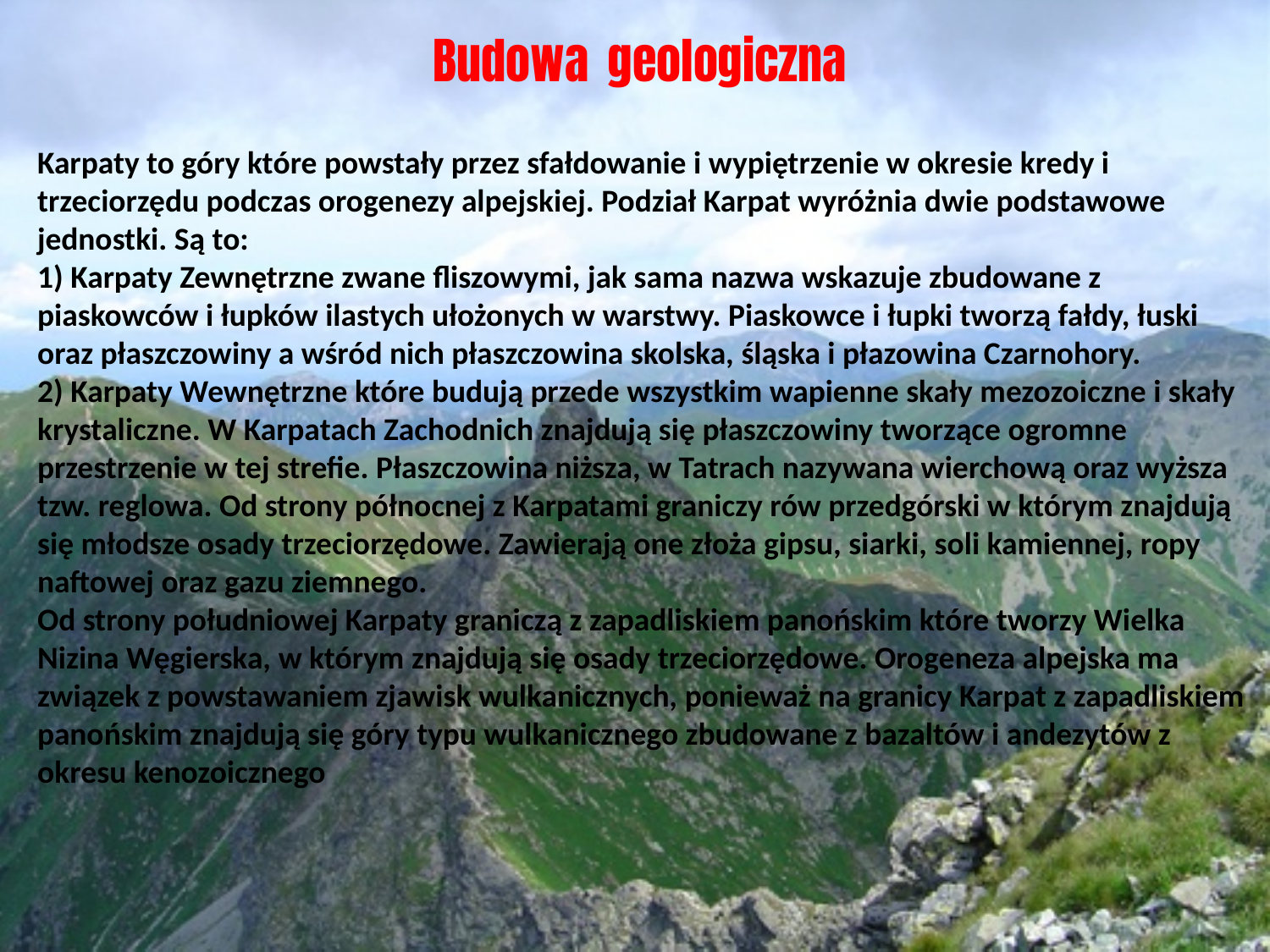

Budowa  geologiczna
Karpaty to góry które powstały przez sfałdowanie i wypiętrzenie w okresie kredy i trzeciorzędu podczas orogenezy alpejskiej. Podział Karpat wyróżnia dwie podstawowe jednostki. Są to:
1) Karpaty Zewnętrzne zwane fliszowymi, jak sama nazwa wskazuje zbudowane z piaskowców i łupków ilastych ułożonych w warstwy. Piaskowce i łupki tworzą fałdy, łuski oraz płaszczowiny a wśród nich płaszczowina skolska, śląska i płazowina Czarnohory.
2) Karpaty Wewnętrzne które budują przede wszystkim wapienne skały mezozoiczne i skały krystaliczne. W Karpatach Zachodnich znajdują się płaszczowiny tworzące ogromne przestrzenie w tej strefie. Płaszczowina niższa, w Tatrach nazywana wierchową oraz wyższa tzw. reglowa. Od strony północnej z Karpatami graniczy rów przedgórski w którym znajdują się młodsze osady trzeciorzędowe. Zawierają one złoża gipsu, siarki, soli kamiennej, ropy naftowej oraz gazu ziemnego.
Od strony południowej Karpaty graniczą z zapadliskiem panońskim które tworzy Wielka Nizina Węgierska, w którym znajdują się osady trzeciorzędowe. Orogeneza alpejska ma związek z powstawaniem zjawisk wulkanicznych, ponieważ na granicy Karpat z zapadliskiem panońskim znajdują się góry typu wulkanicznego zbudowane z bazaltów i andezytów z okresu kenozoicznego